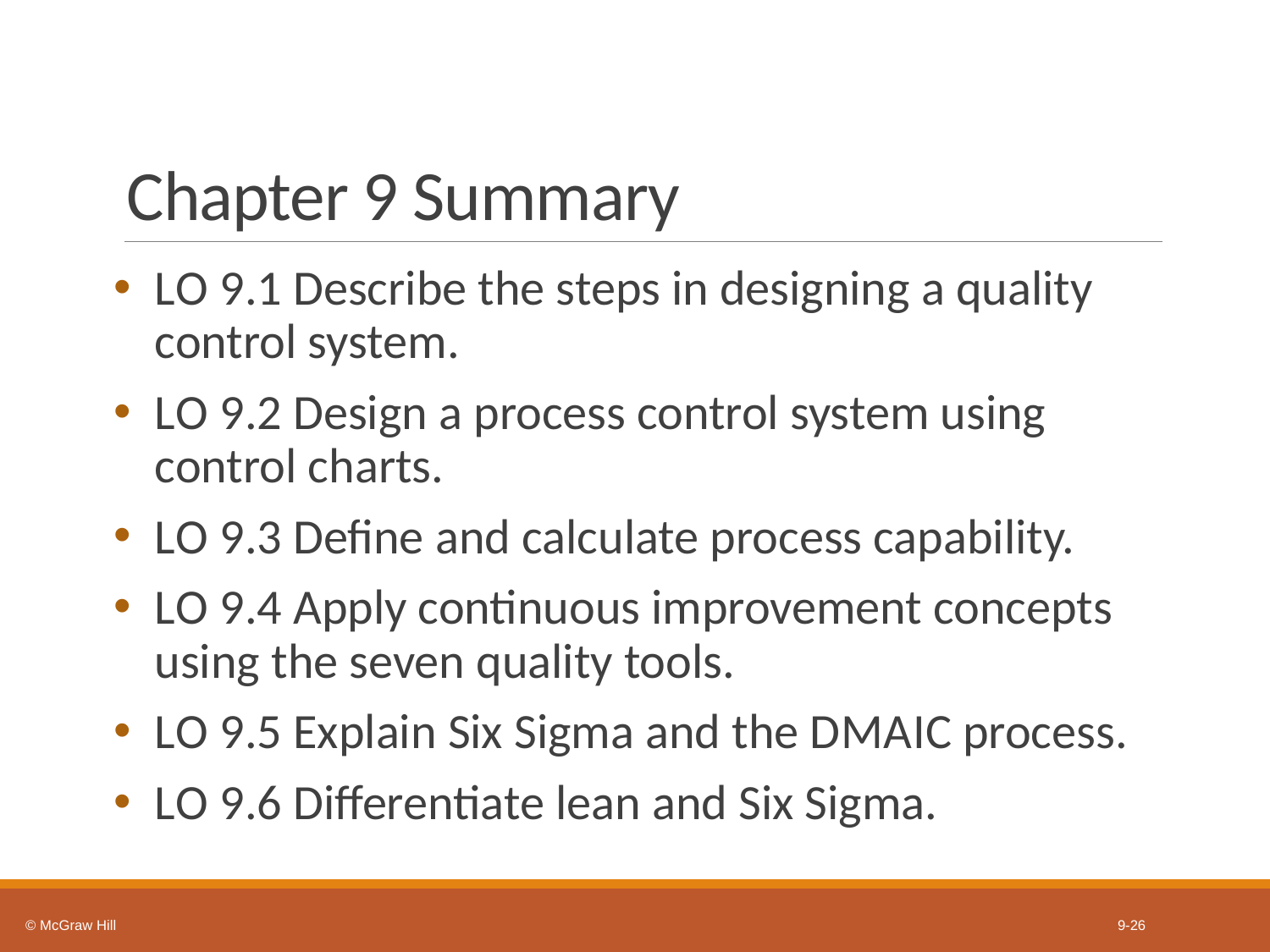

# Chapter 9 Summary
L O 9.1 Describe the steps in designing a quality control system.
L O 9.2 Design a process control system using control charts.
L O 9.3 Define and calculate process capability.
L O 9.4 Apply continuous improvement concepts using the seven quality tools.
L O 9.5 Explain Six Sigma and the D M A I C process.
L O 9.6 Differentiate lean and Six Sigma.